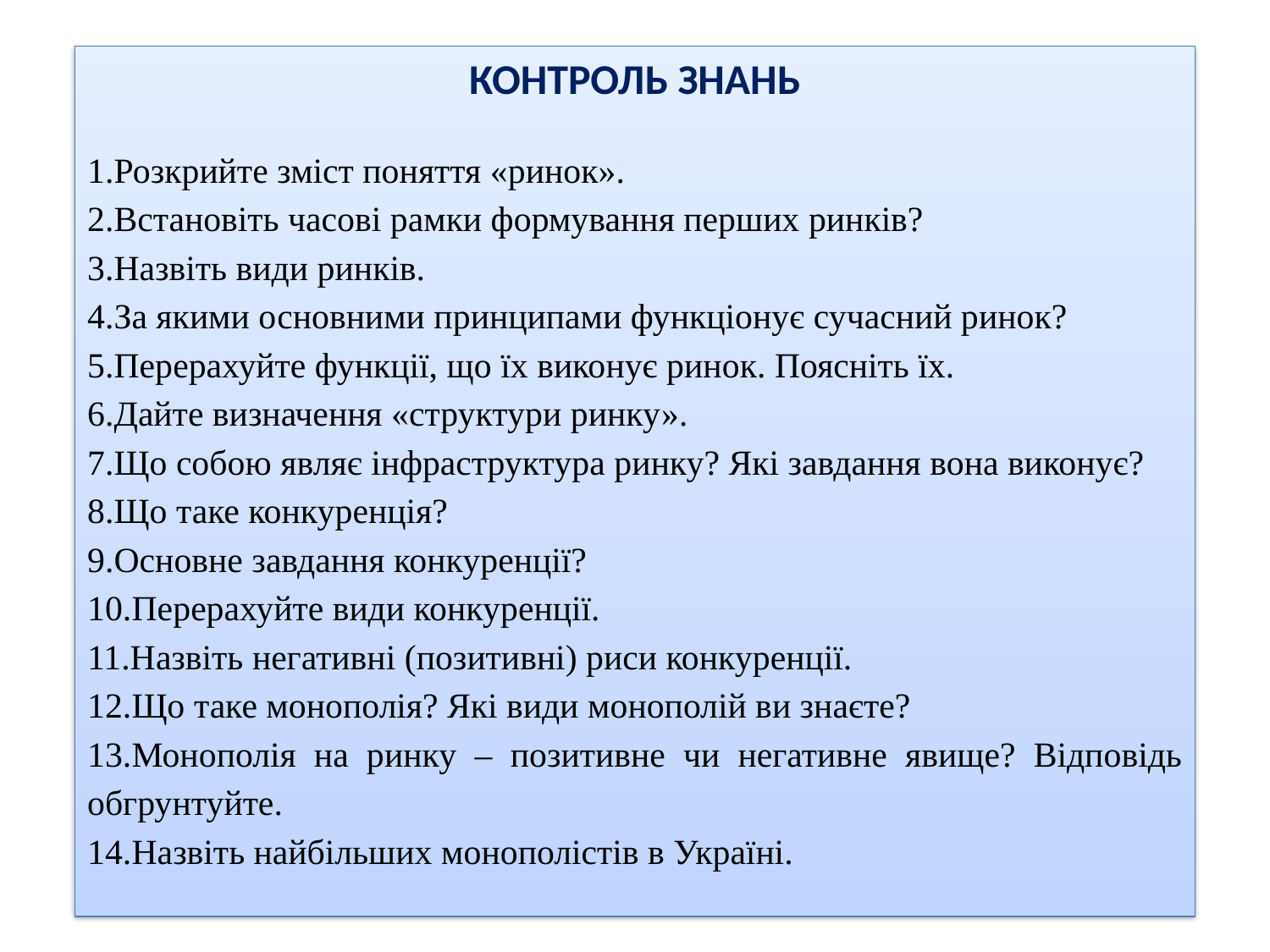

КОНТРОЛЬ ЗНАНЬ

1.Розкрийте зміст поняття «ринок».
2.Встановіть часові рамки формування перших ринків?
3.Назвіть види ринків.
4.За якими основними принципами функціонує сучасний ринок?
5.Перерахуйте функції, що їх виконує ринок. Поясніть їх.
6.Дайте визначення «структури ринку».
7.Що собою являє інфраструктура ринку? Які завдання вона виконує?
8.Що таке конкуренція?
9.Основне завдання конкуренції?
10.Перерахуйте види конкуренції.
11.Назвіть негативні (позитивні) риси конкуренції.
12.Що таке монополія? Які види монополій ви знаєте?
13.Монополія на ринку – позитивне чи негативне явище? Відповідь обгрунтуйте.
14.Назвіть найбільших монополістів в Україні.